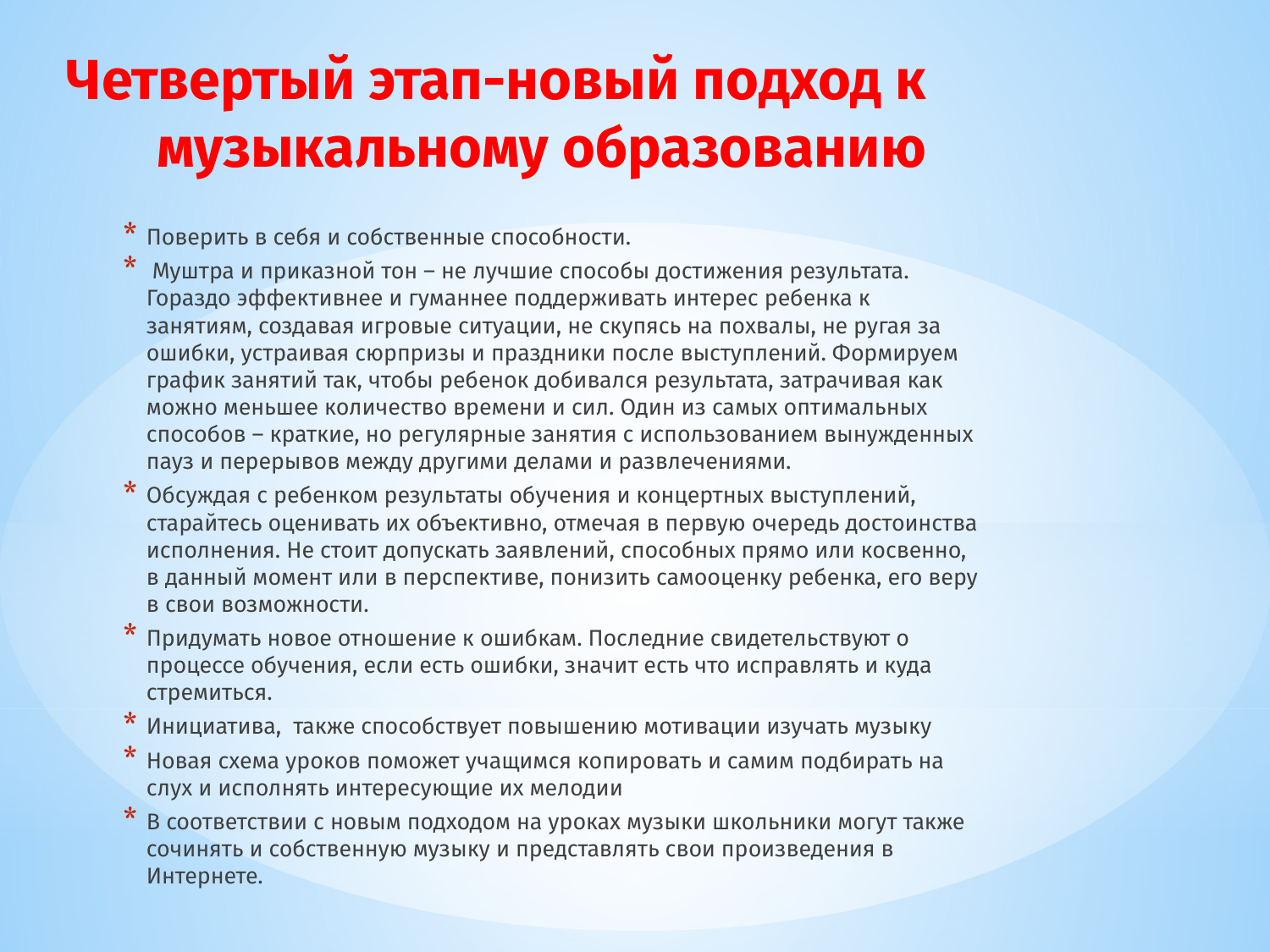

# Четвертый этап-новый подход к музыкальному образованию
Поверить в себя и собственные способности.
 Муштра и приказной тон – не лучшие способы достижения результата. Гораздо эффективнее и гуманнее поддерживать интерес ребенка к занятиям, создавая игровые ситуации, не скупясь на похвалы, не ругая за ошибки, устраивая сюрпризы и праздники после выступлений. Формируем график занятий так, чтобы ребенок добивался результата, затрачивая как можно меньшее количество времени и сил. Один из самых оптимальных способов – краткие, но регулярные занятия с использованием вынужденных пауз и перерывов между другими делами и развлечениями.
Обсуждая с ребенком результаты обучения и концертных выступлений, старайтесь оценивать их объективно, отмечая в первую очередь достоинства исполнения. Не стоит допускать заявлений, способных прямо или косвенно, в данный момент или в перспективе, понизить самооценку ребенка, его веру в свои возможности.
Придумать новое отношение к ошибкам. Последние свидетельствуют о процессе обучения, если есть ошибки, значит есть что исправлять и куда стремиться.
Инициатива,  также способствует повышению мотивации изучать музыку
Новая схема уроков поможет учащимся копировать и самим подбирать на слух и исполнять интересующие их мелодии
В соответствии с новым подходом на уроках музыки школьники могут также сочинять и собственную музыку и представлять свои произведения в Интернете.